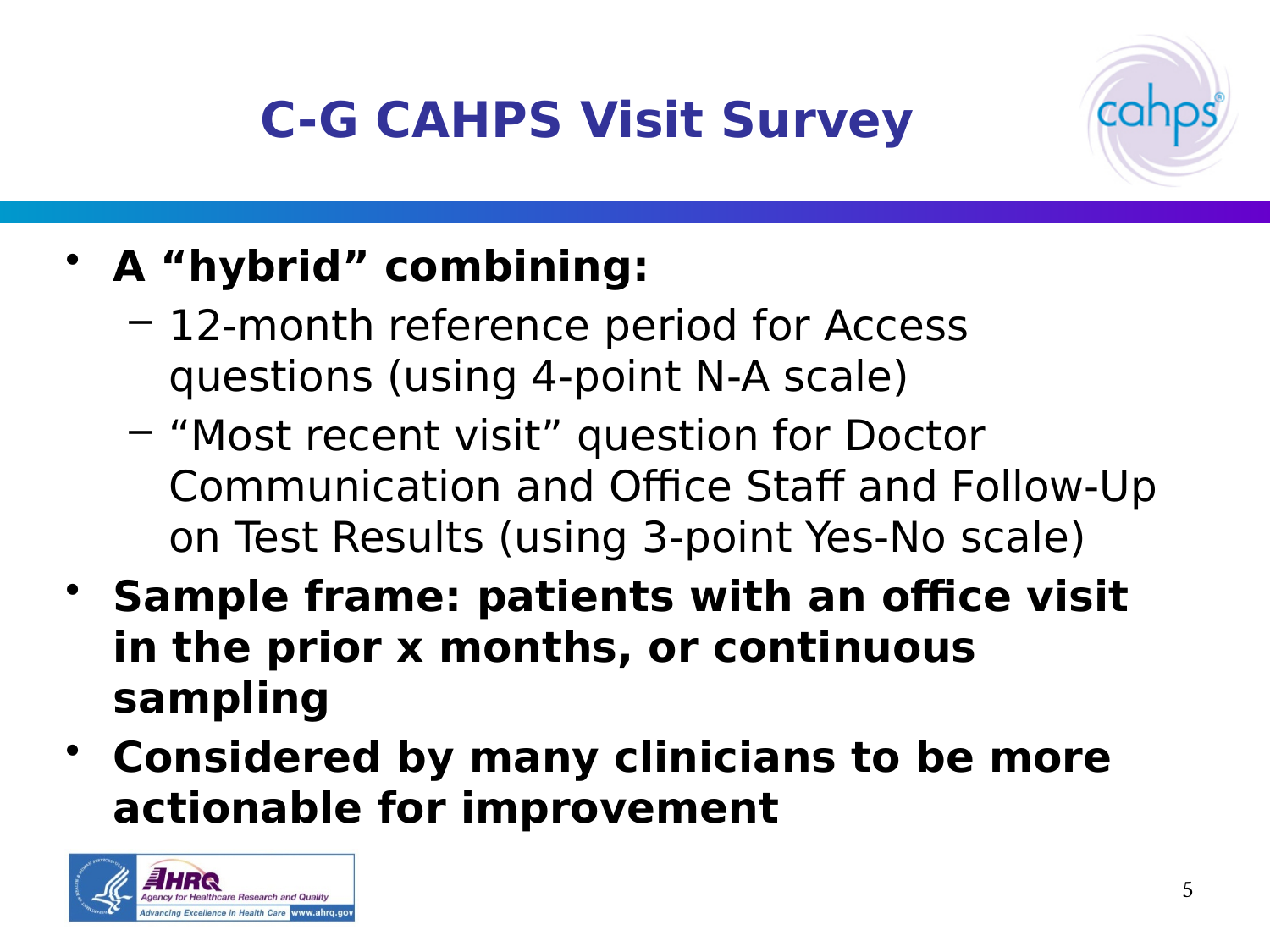

# C-G CAHPS Visit Survey
A “hybrid” combining:
12-month reference period for Access questions (using 4-point N-A scale)
“Most recent visit” question for Doctor Communication and Office Staff and Follow-Up on Test Results (using 3-point Yes-No scale)
Sample frame: patients with an office visit in the prior x months, or continuous sampling
Considered by many clinicians to be more actionable for improvement
5